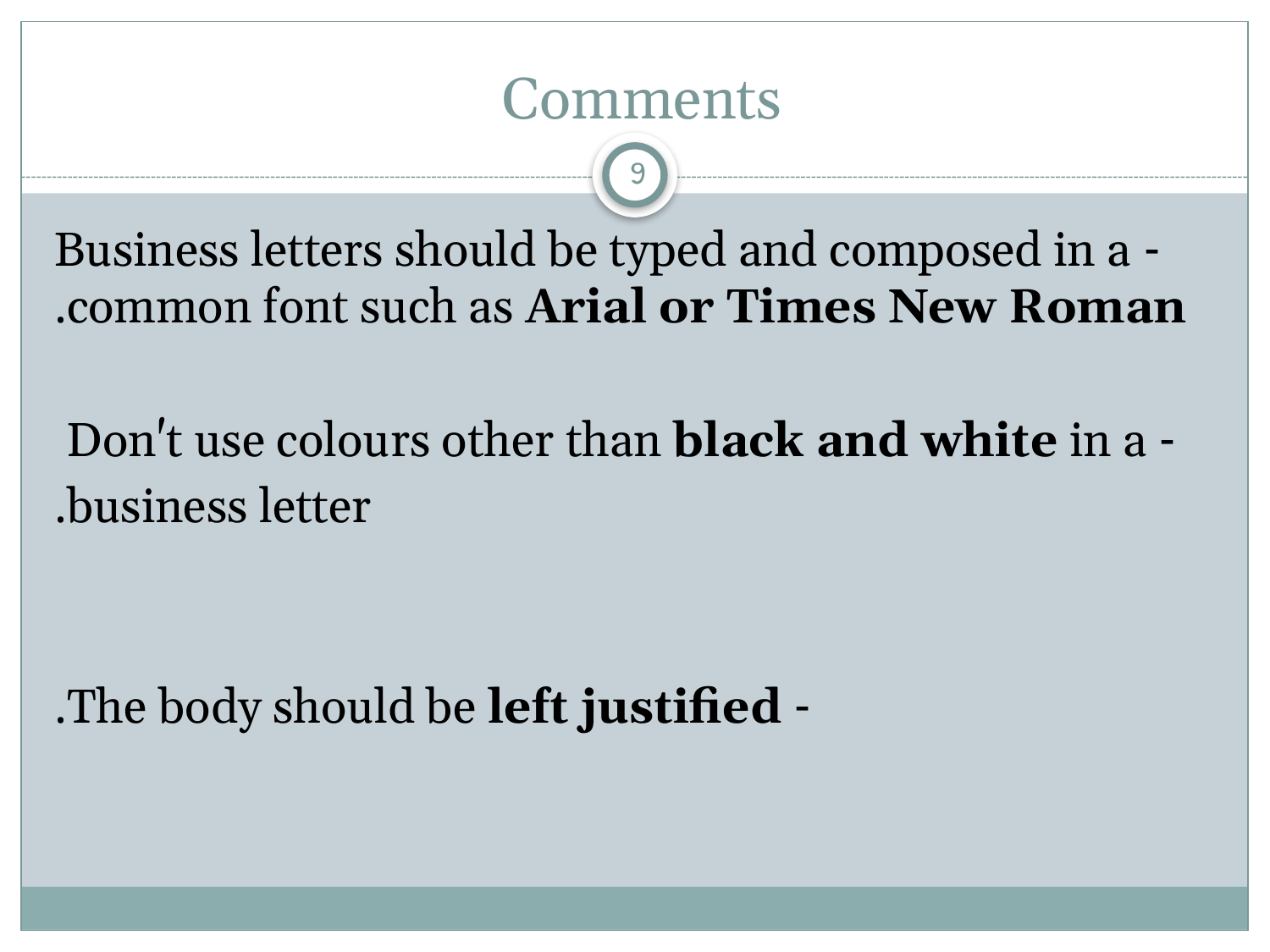

# Comments
9
- Business letters should be typed and composed in a common font such as Arial or Times New Roman.

 - Don't use colours other than black and white in a
business letter.

- The body should be left justified.